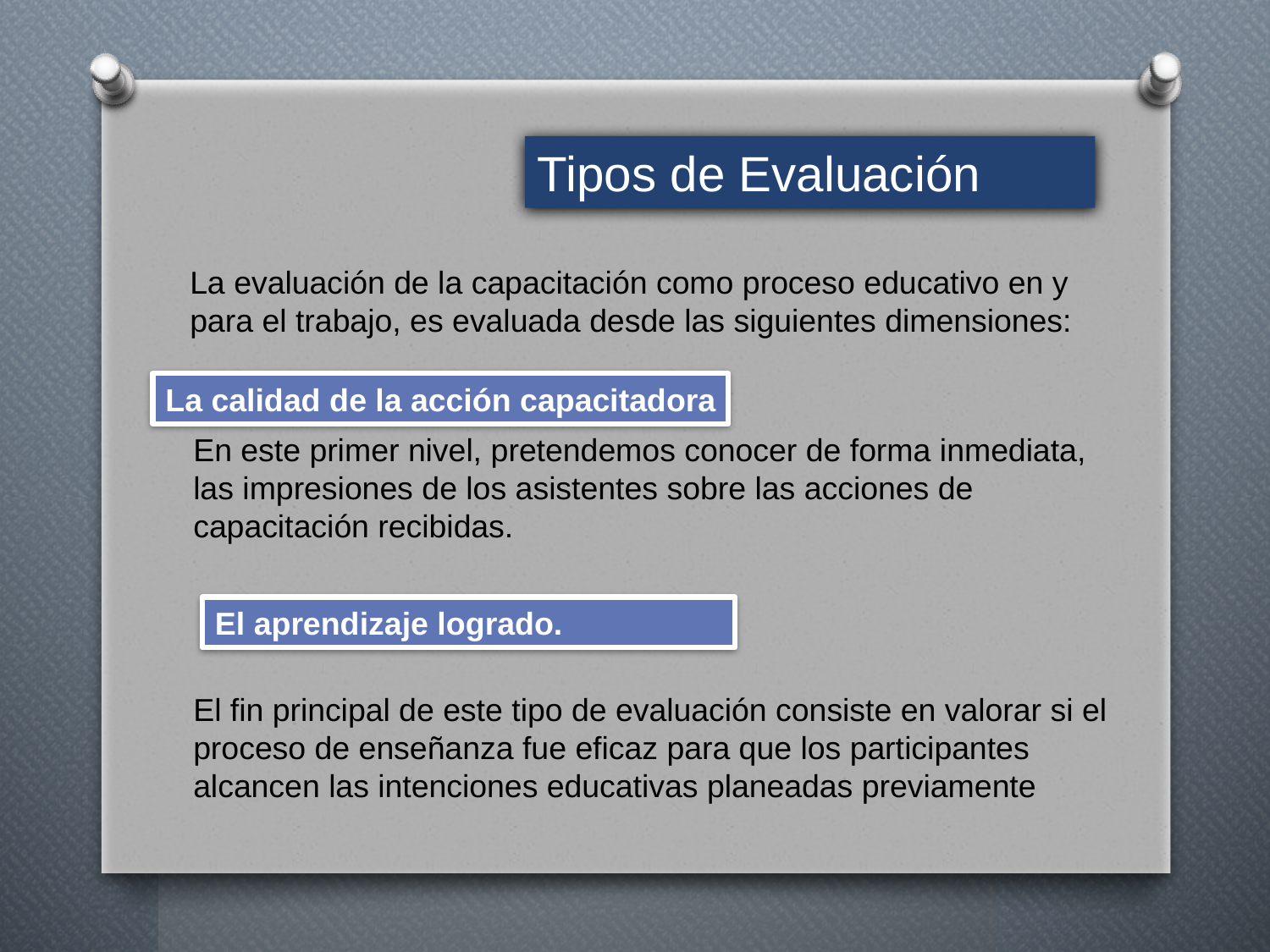

Tipos de Evaluación
La evaluación de la capacitación como proceso educativo en y para el trabajo, es evaluada desde las siguientes dimensiones:
La calidad de la acción capacitadora
En este primer nivel, pretendemos conocer de forma inmediata, las impresiones de los asistentes sobre las acciones de capacitación recibidas.
El aprendizaje logrado.
El fin principal de este tipo de evaluación consiste en valorar si el proceso de enseñanza fue eficaz para que los participantes alcancen las intenciones educativas planeadas previamente